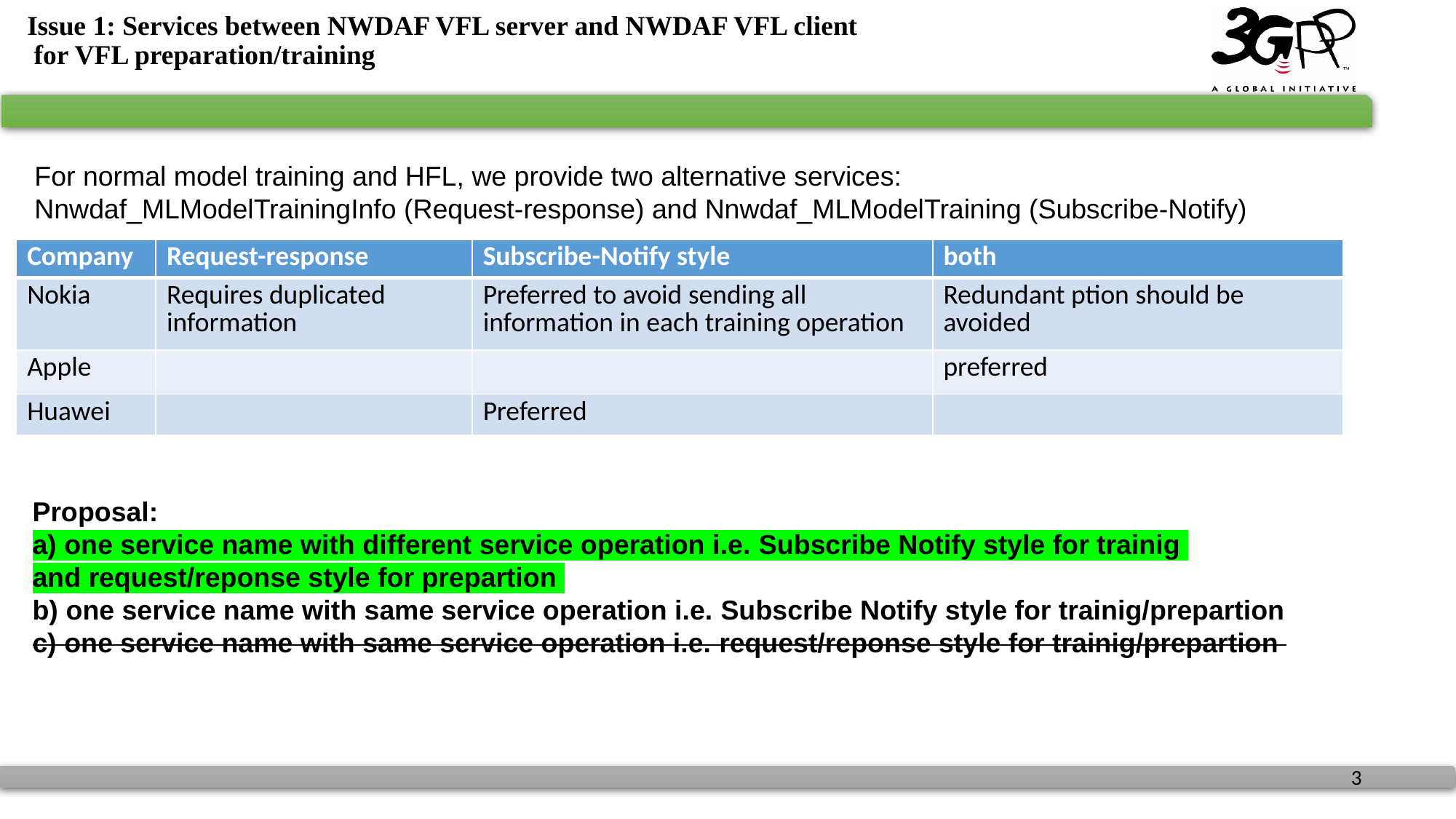

# Issue 1: Services between NWDAF VFL server and NWDAF VFL client for VFL preparation/training
For normal model training and HFL, we provide two alternative services:
Nnwdaf_MLModelTrainingInfo (Request-response) and Nnwdaf_MLModelTraining (Subscribe-Notify)

| Company | Request-response | Subscribe-Notify style | both |
| --- | --- | --- | --- |
| Nokia | Requires duplicated information | Preferred to avoid sending all information in each training operation | Redundant ption should be avoided |
| Apple |  |  | preferred |
| Huawei |  | Preferred |  |
Proposal:
a) one service name with different service operation i.e. Subscribe Notify style for trainig
and request/reponse style for prepartion
b) one service name with same service operation i.e. Subscribe Notify style for trainig/prepartion
c) one service name with same service operation i.e. request/reponse style for trainig/prepartion